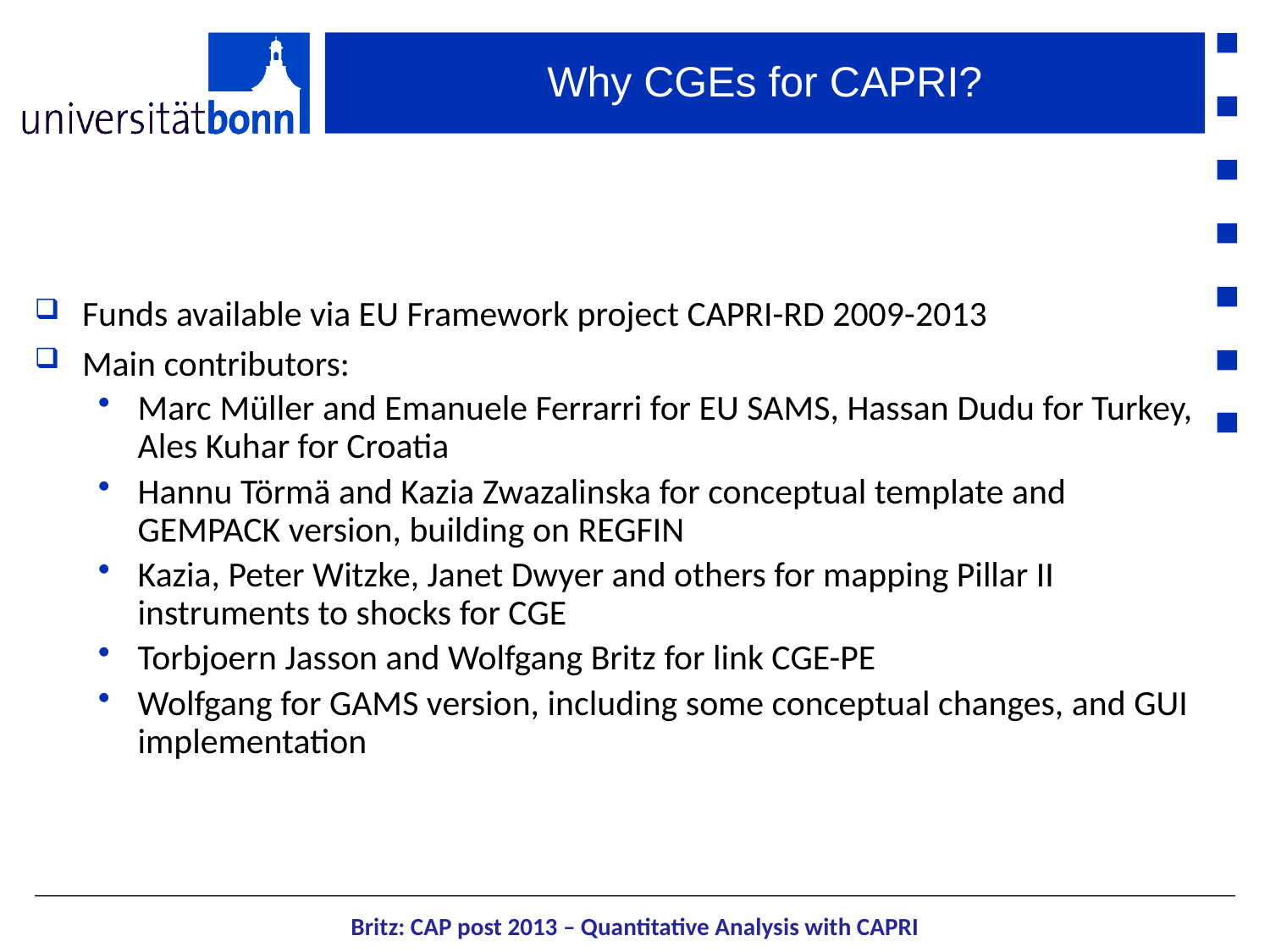

# Why CGEs for CAPRI?
Funds available via EU Framework project CAPRI-RD 2009-2013
Main contributors:
Marc Müller and Emanuele Ferrarri for EU SAMS, Hassan Dudu for Turkey, Ales Kuhar for Croatia
Hannu Törmä and Kazia Zwazalinska for conceptual template and GEMPACK version, building on REGFIN
Kazia, Peter Witzke, Janet Dwyer and others for mapping Pillar II instruments to shocks for CGE
Torbjoern Jasson and Wolfgang Britz for link CGE-PE
Wolfgang for GAMS version, including some conceptual changes, and GUI implementation
Britz: CAP post 2013 – Quantitative Analysis with CAPRI